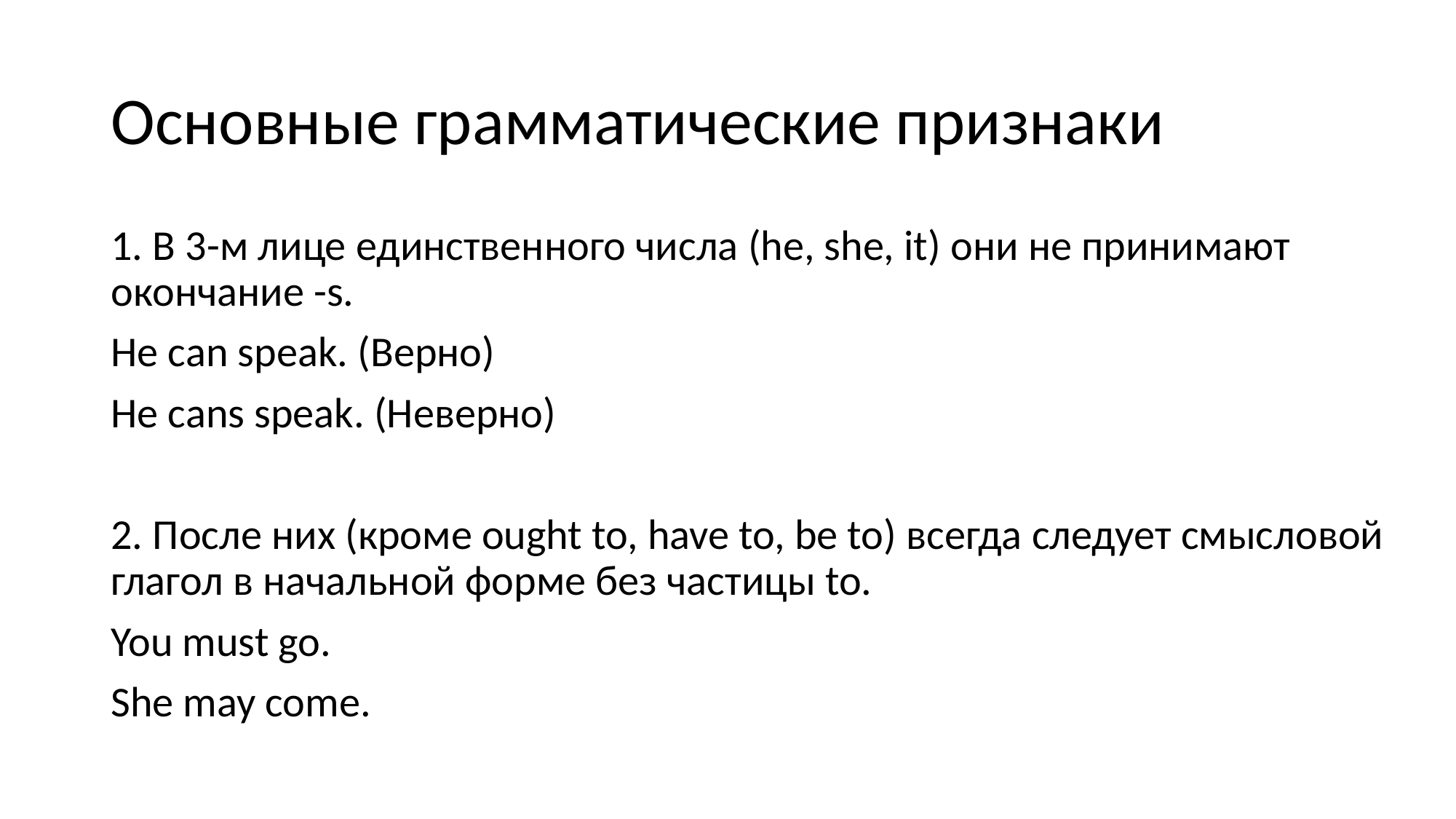

# Основные грамматические признаки
1. В 3-м лице единственного числа (he, she, it) они не принимают окончание -s.
He can speak. (Верно)
He cans speak. (Неверно)

2. После них (кроме ought to, have to, be to) всегда следует смысловой глагол в начальной форме без частицы to.
You must go.
She may come.